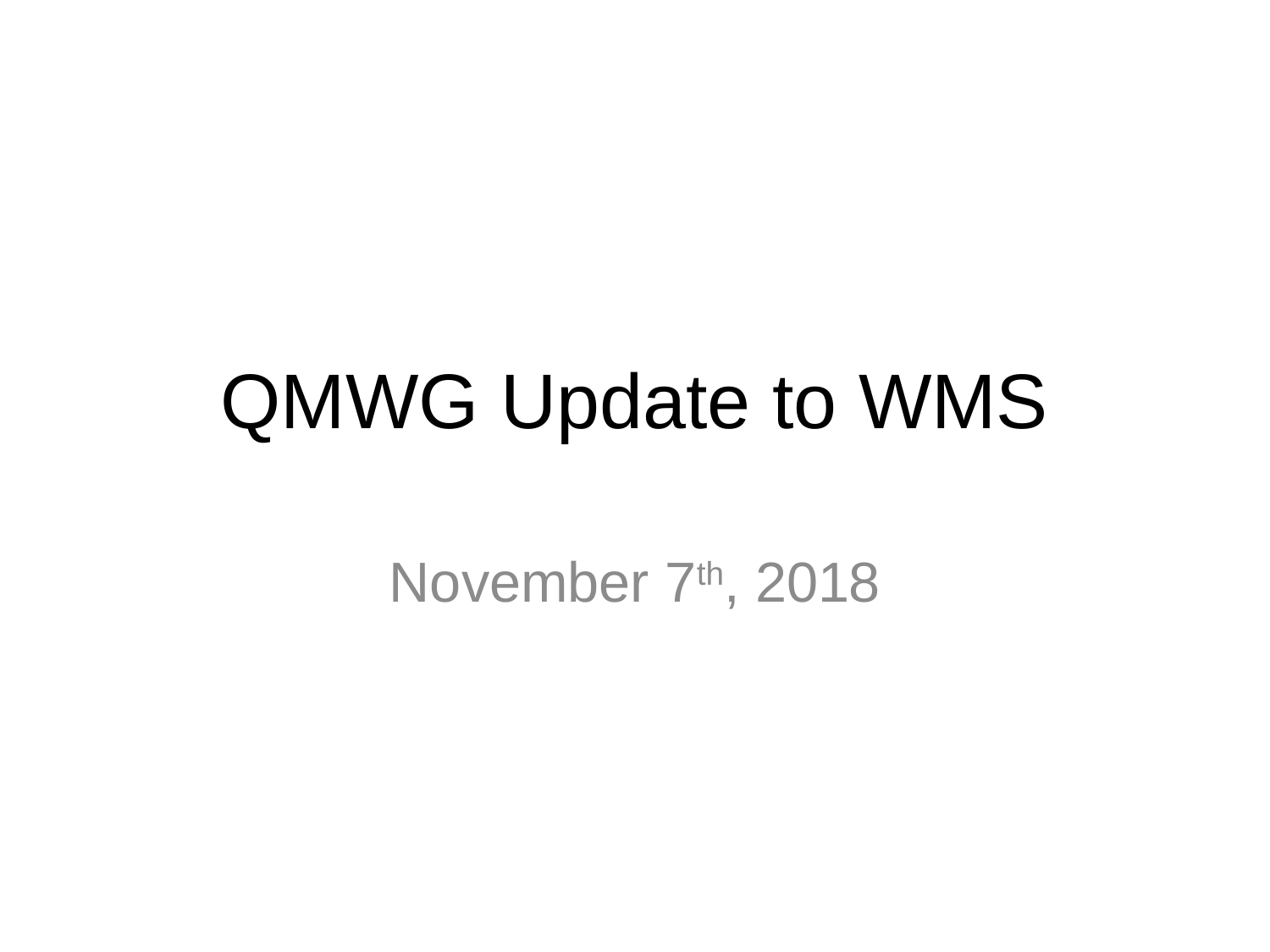

# QMWG Update to WMS
November 7th, 2018